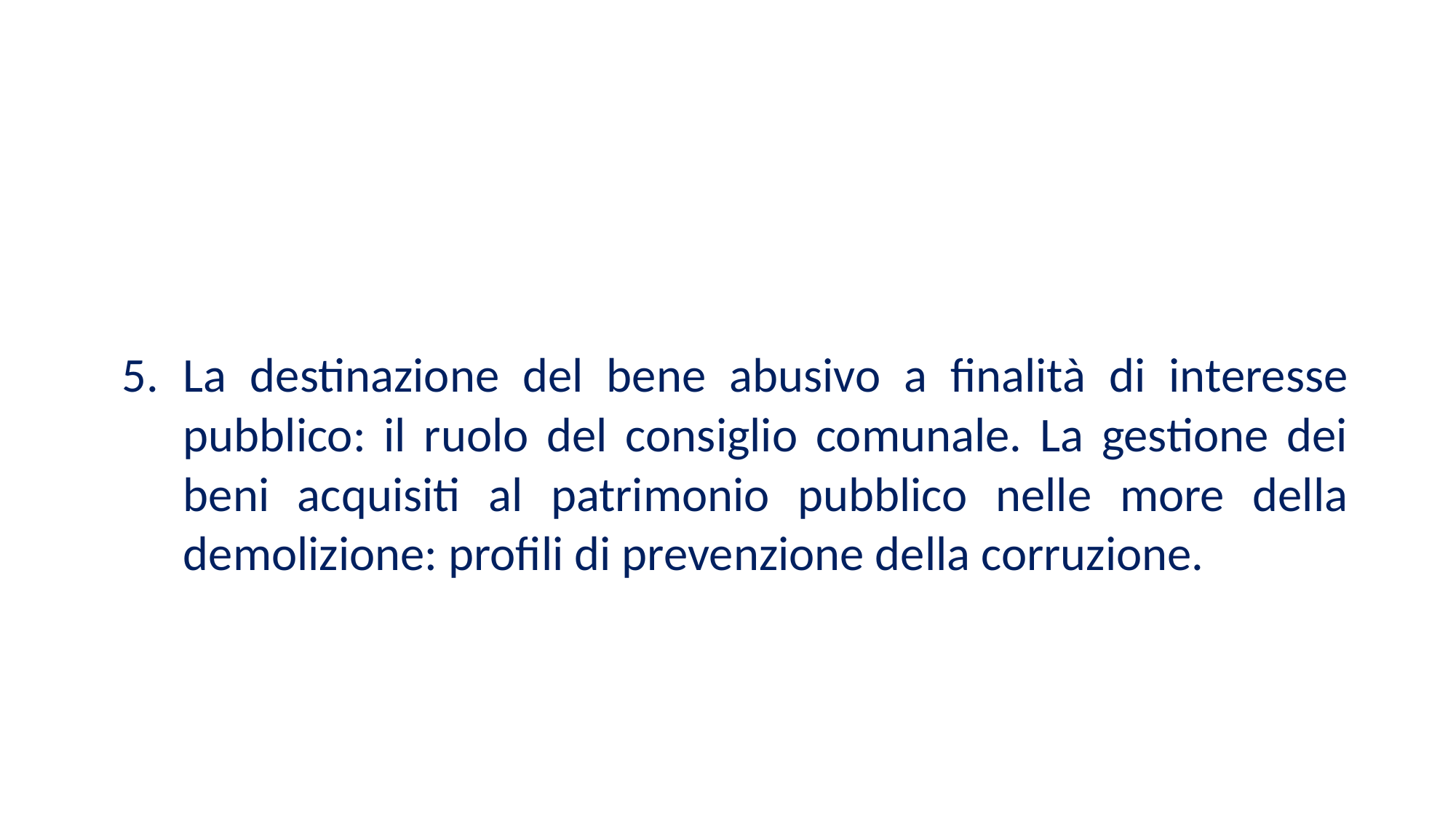

La destinazione del bene abusivo a finalità di interesse pubblico: il ruolo del consiglio comunale. La gestione dei beni acquisiti al patrimonio pubblico nelle more della demolizione: profili di prevenzione della corruzione.